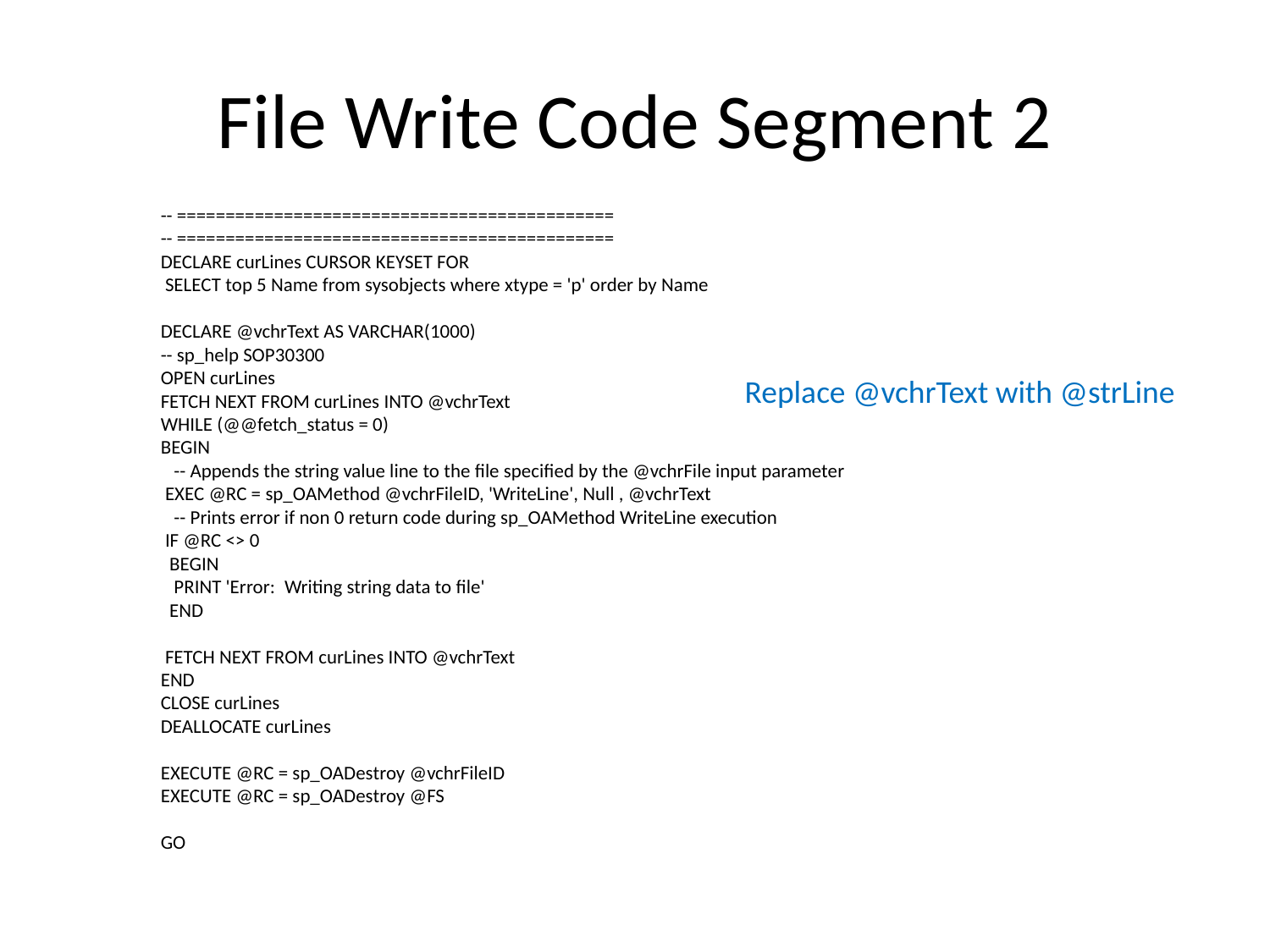

# File Write Code Segment 2
-- =============================================
-- =============================================
DECLARE curLines CURSOR KEYSET FOR
 SELECT top 5 Name from sysobjects where xtype = 'p' order by Name
DECLARE @vchrText AS VARCHAR(1000)
-- sp_help SOP30300
OPEN curLines
FETCH NEXT FROM curLines INTO @vchrText
WHILE (@@fetch_status = 0)
BEGIN
   -- Appends the string value line to the file specified by the @vchrFile input parameter
 EXEC @RC = sp_OAMethod @vchrFileID, 'WriteLine', Null , @vchrText
   -- Prints error if non 0 return code during sp_OAMethod WriteLine execution
 IF @RC <> 0
  BEGIN
   PRINT 'Error:  Writing string data to file'
  END
 FETCH NEXT FROM curLines INTO @vchrText
END
CLOSE curLines
DEALLOCATE curLines
EXECUTE @RC = sp_OADestroy @vchrFileID
EXECUTE @RC = sp_OADestroy @FS
GO
Replace @vchrText with @strLine